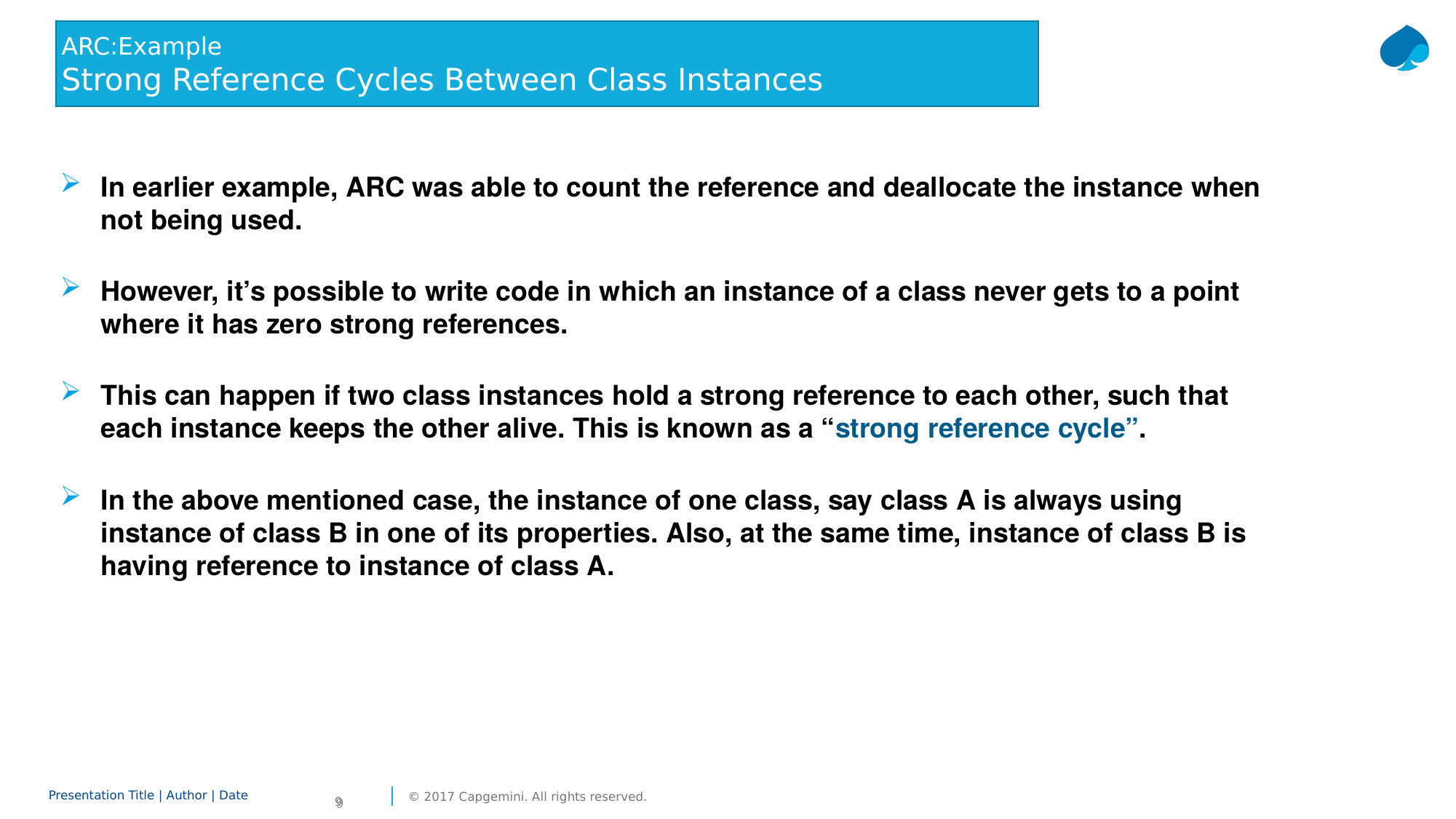

# ARC:Example Strong Reference Cycles Between Class Instances
In earlier example, ARC was able to count the reference and deallocate the instance when not being used.
However, it’s possible to write code in which an instance of a class never gets to a point where it has zero strong references.
This can happen if two class instances hold a strong reference to each other, such that each instance keeps the other alive. This is known as a “strong reference cycle”.
In the above mentioned case, the instance of one class, say class A is always using instance of class B in one of its properties. Also, at the same time, instance of class B is having reference to instance of class A.
9